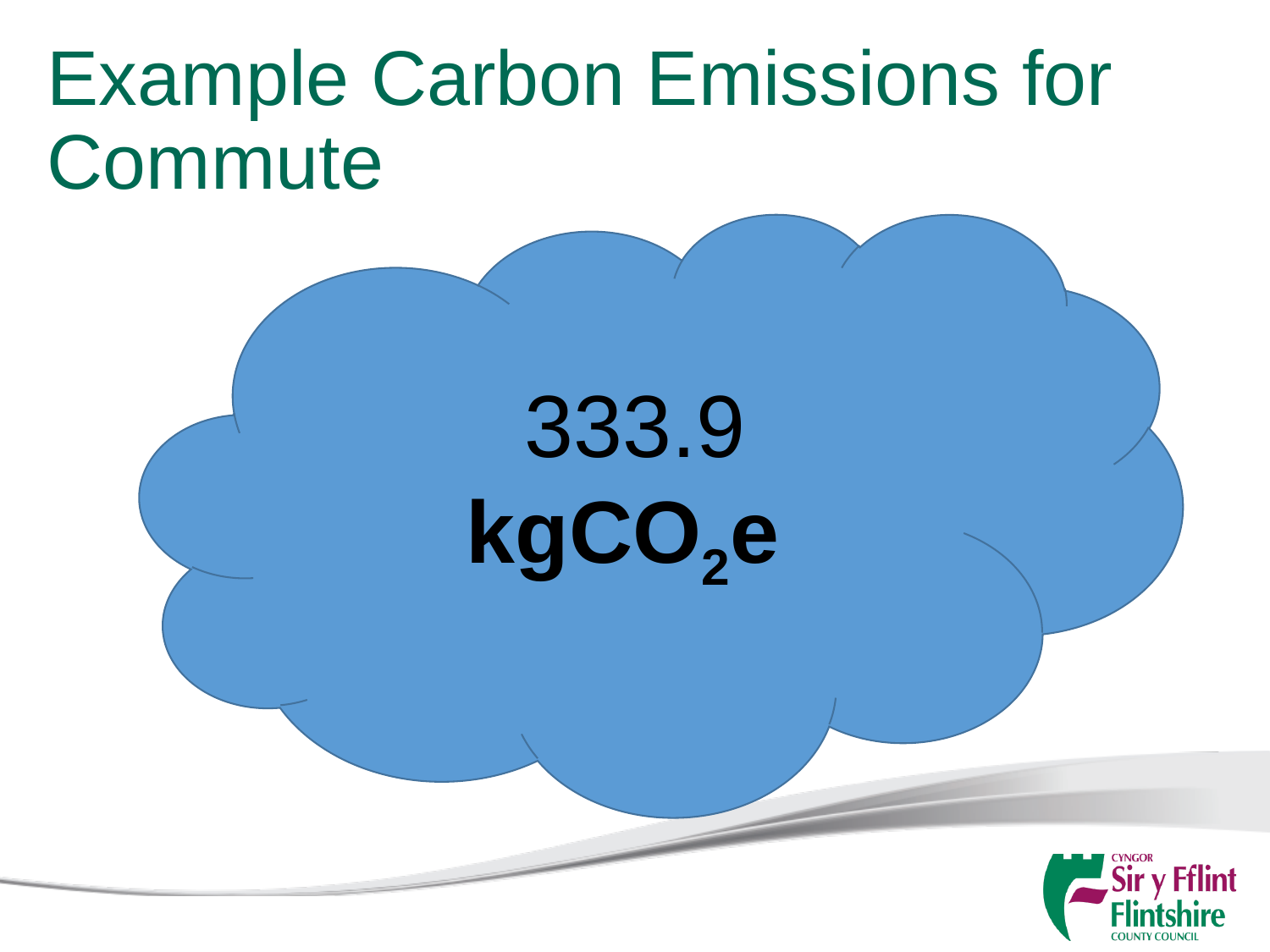

# Example Carbon Emissions for Commute

333.9
kgCO2e